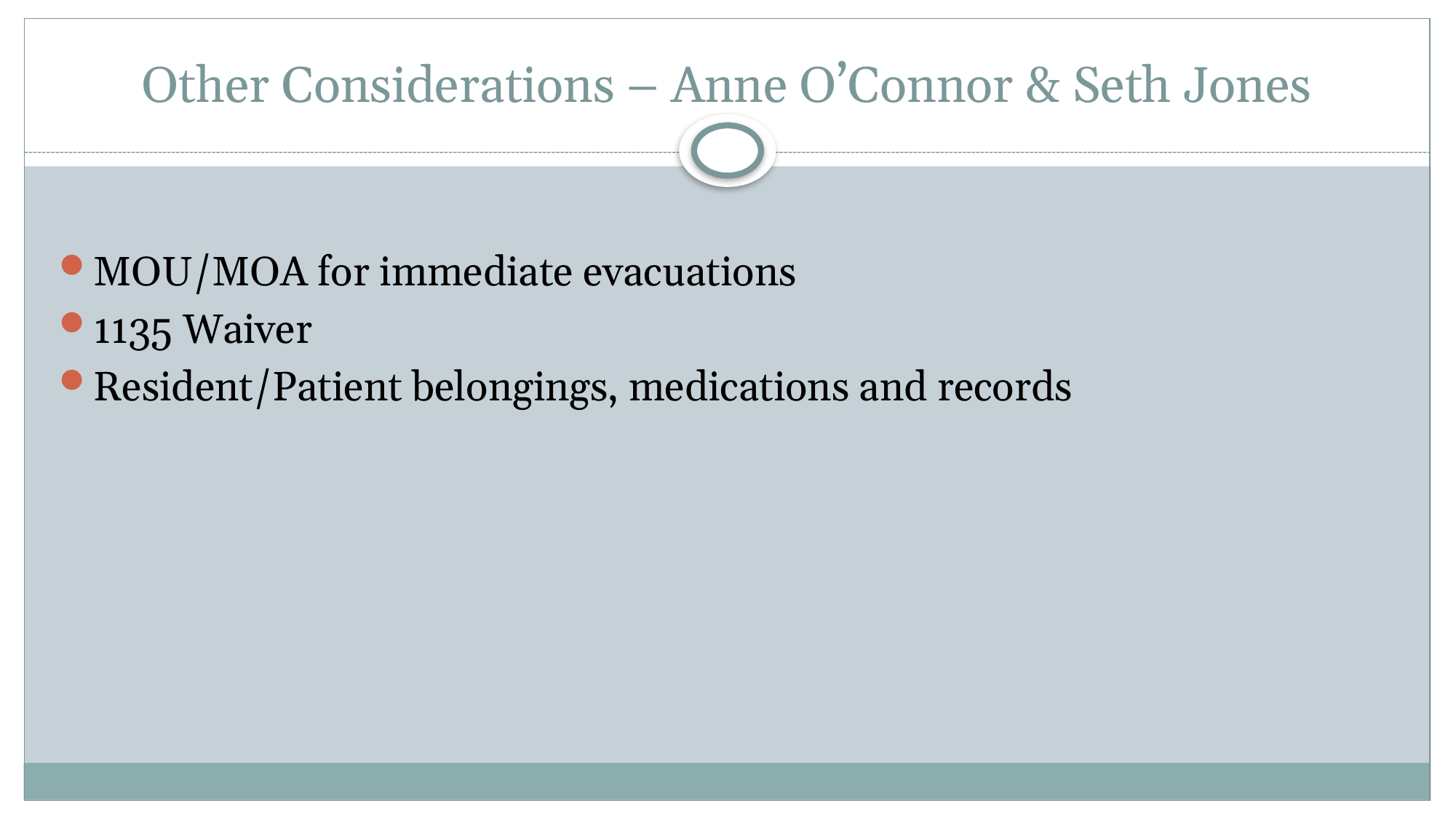

# Other Considerations – Anne O’Connor & Seth Jones

MOU/MOA for immediate evacuations
1135 Waiver
Resident/Patient belongings, medications and records